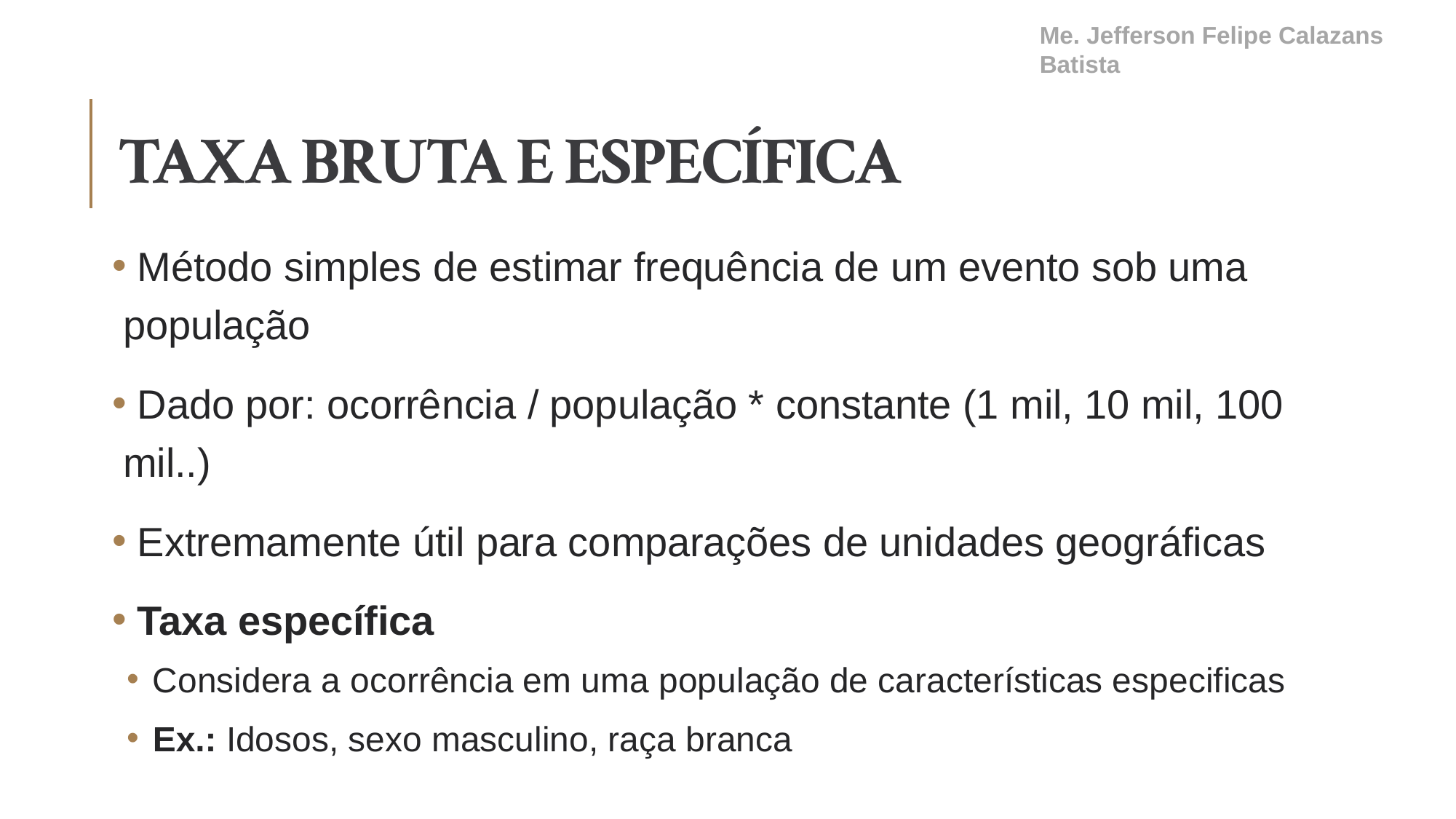

Me. Jefferson Felipe Calazans Batista
# Taxa bruta e específica
 Método simples de estimar frequência de um evento sob uma população
 Dado por: ocorrência / população * constante (1 mil, 10 mil, 100 mil..)
 Extremamente útil para comparações de unidades geográficas
 Taxa específica
 Considera a ocorrência em uma população de características especificas
 Ex.: Idosos, sexo masculino, raça branca